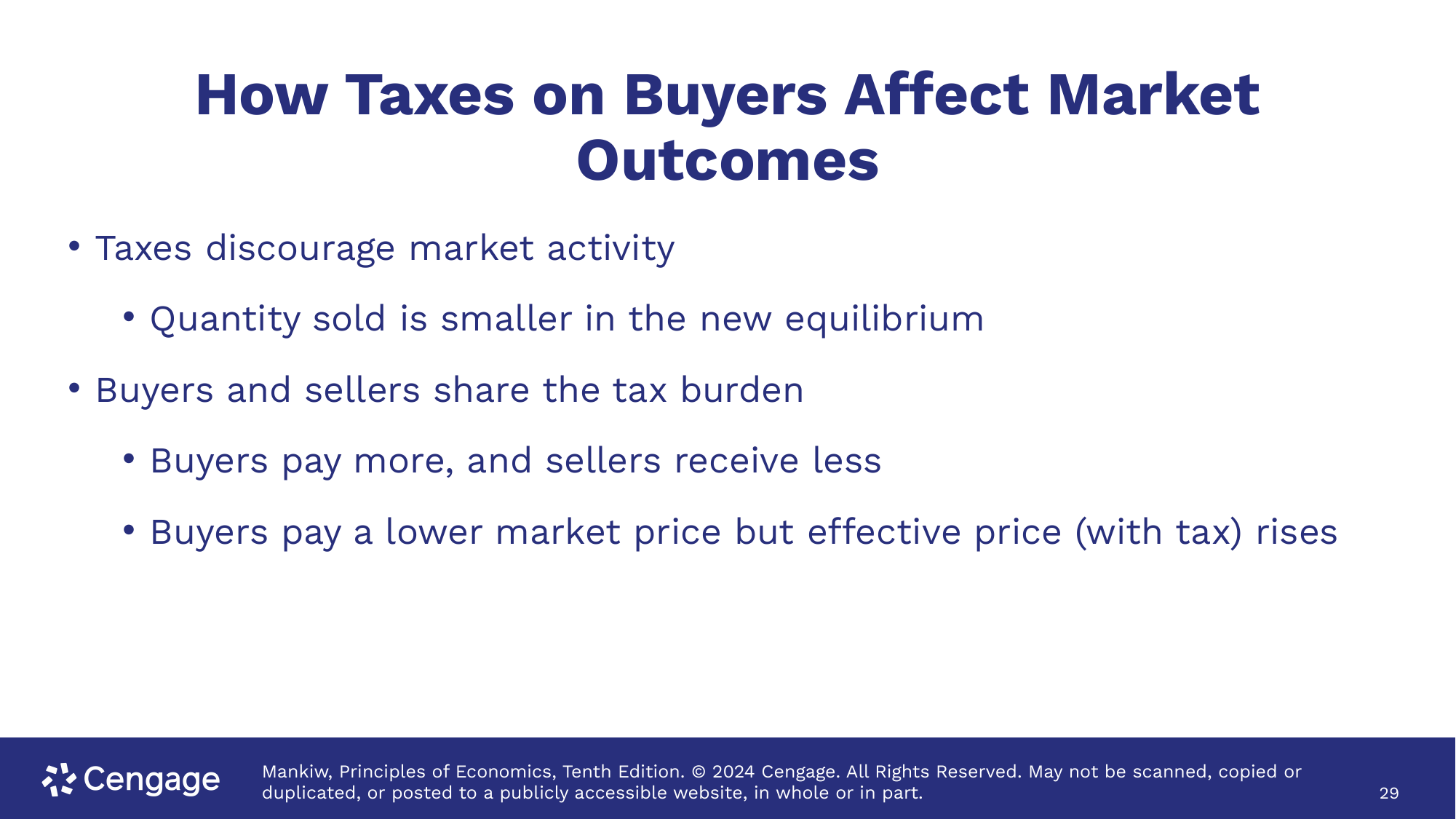

# How Taxes on Buyers Affect Market Outcomes
Taxes discourage market activity
Quantity sold is smaller in the new equilibrium
Buyers and sellers share the tax burden
Buyers pay more, and sellers receive less
Buyers pay a lower market price but effective price (with tax) rises